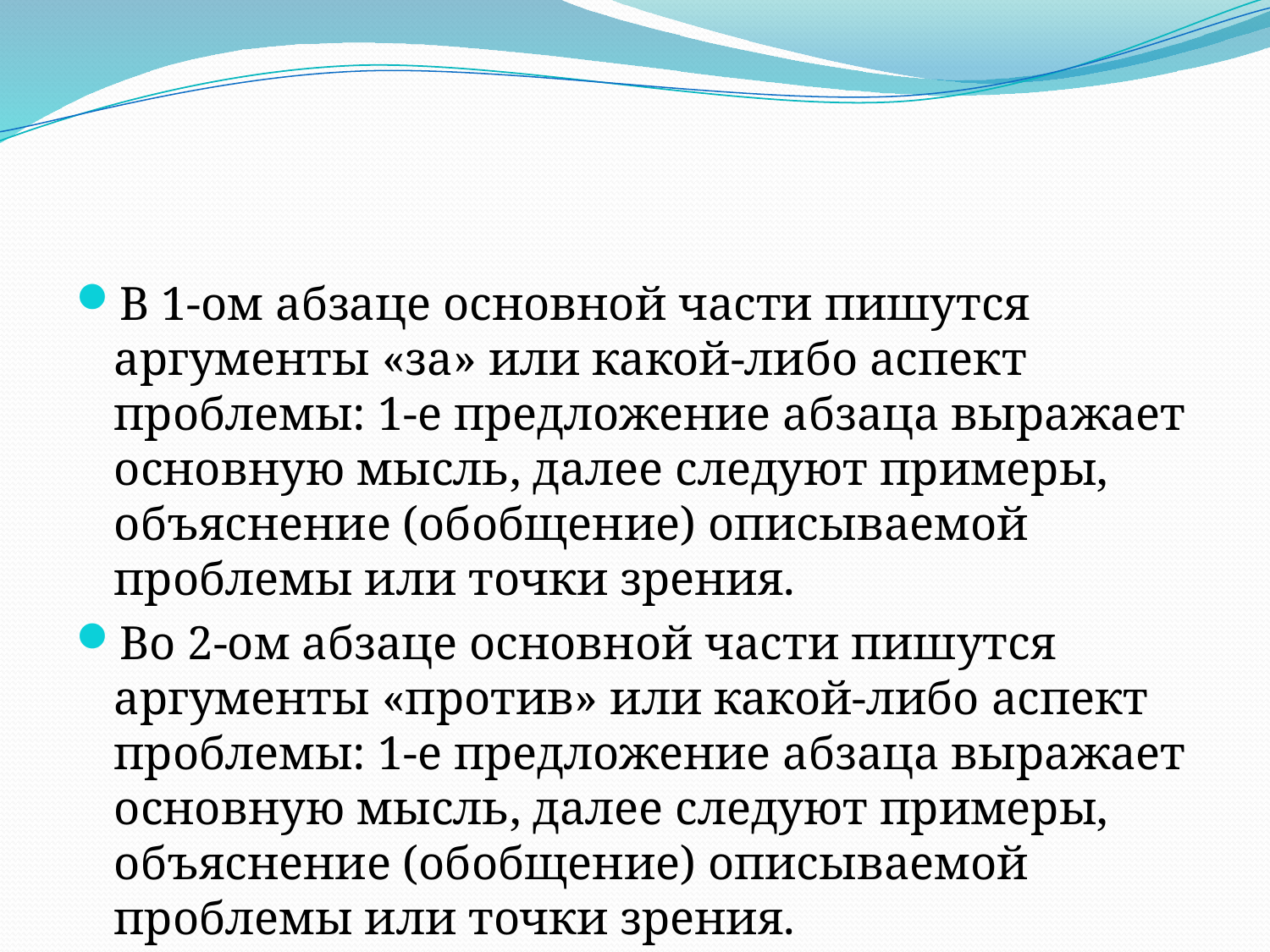

#
В 1-ом абзаце основной части пишутся аргументы «за» или какой-либо аспект проблемы: 1-е предложение абзаца выражает основную мысль, далее следуют примеры, объяснение (обобщение) описываемой проблемы или точки зрения.
Во 2-ом абзаце основной части пишутся аргументы «против» или какой-либо аспект проблемы: 1-е предложение абзаца выражает основную мысль, далее следуют примеры, объяснение (обобщение) описываемой проблемы или точки зрения.